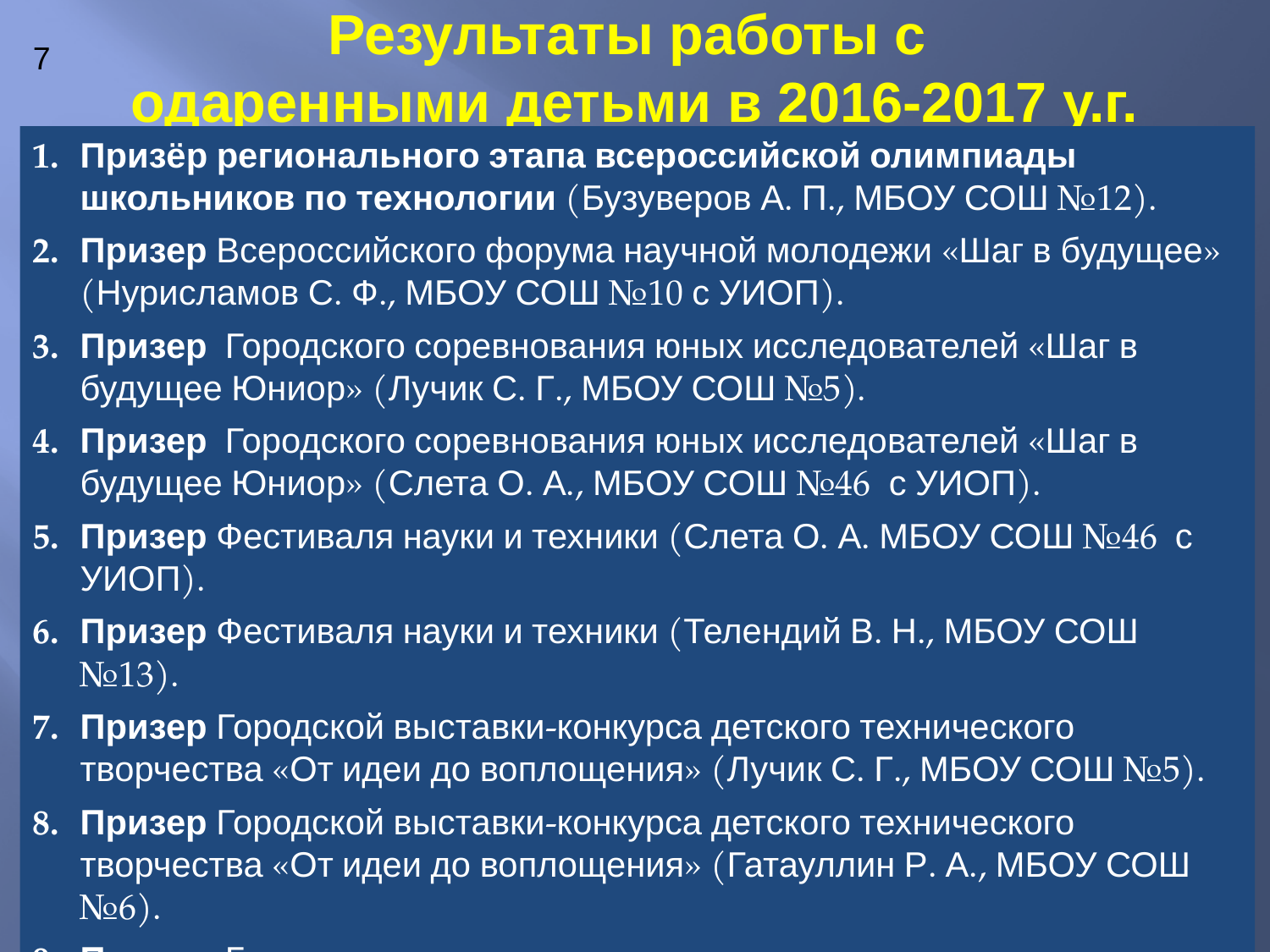

# Результаты работы с одаренными детьми в 2016-2017 у.г.
7
Призёр регионального этапа всероссийской олимпиады школьников по технологии (Бузуверов А. П., МБОУ СОШ №12).
Призер Всероссийского форума научной молодежи «Шаг в будущее» (Нурисламов С. Ф., МБОУ СОШ №10 с УИОП).
Призер  Городского соревнования юных исследователей «Шаг в будущее Юниор» (Лучик С. Г., МБОУ СОШ №5).
Призер  Городского соревнования юных исследователей «Шаг в будущее Юниор» (Слета О. А., МБОУ СОШ №46  с УИОП).
Призер Фестиваля науки и техники (Слета О. А. МБОУ СОШ №46  с УИОП).
Призер Фестиваля науки и техники (Телендий В. Н., МБОУ СОШ №13).
Призер Городской выставки-конкурса детского технического творчества «От идеи до воплощения» (Лучик С. Г., МБОУ СОШ №5).
Призер Городской выставки-конкурса детского технического творчества «От идеи до воплощения» (Гатауллин Р. А., МБОУ СОШ №6).
Призер  Городского соревнования по радиоуправляемым моделям «Автогонки - 2017» (Нурисламов С. Ф., МБОУ СОШ №10 с УИОП).